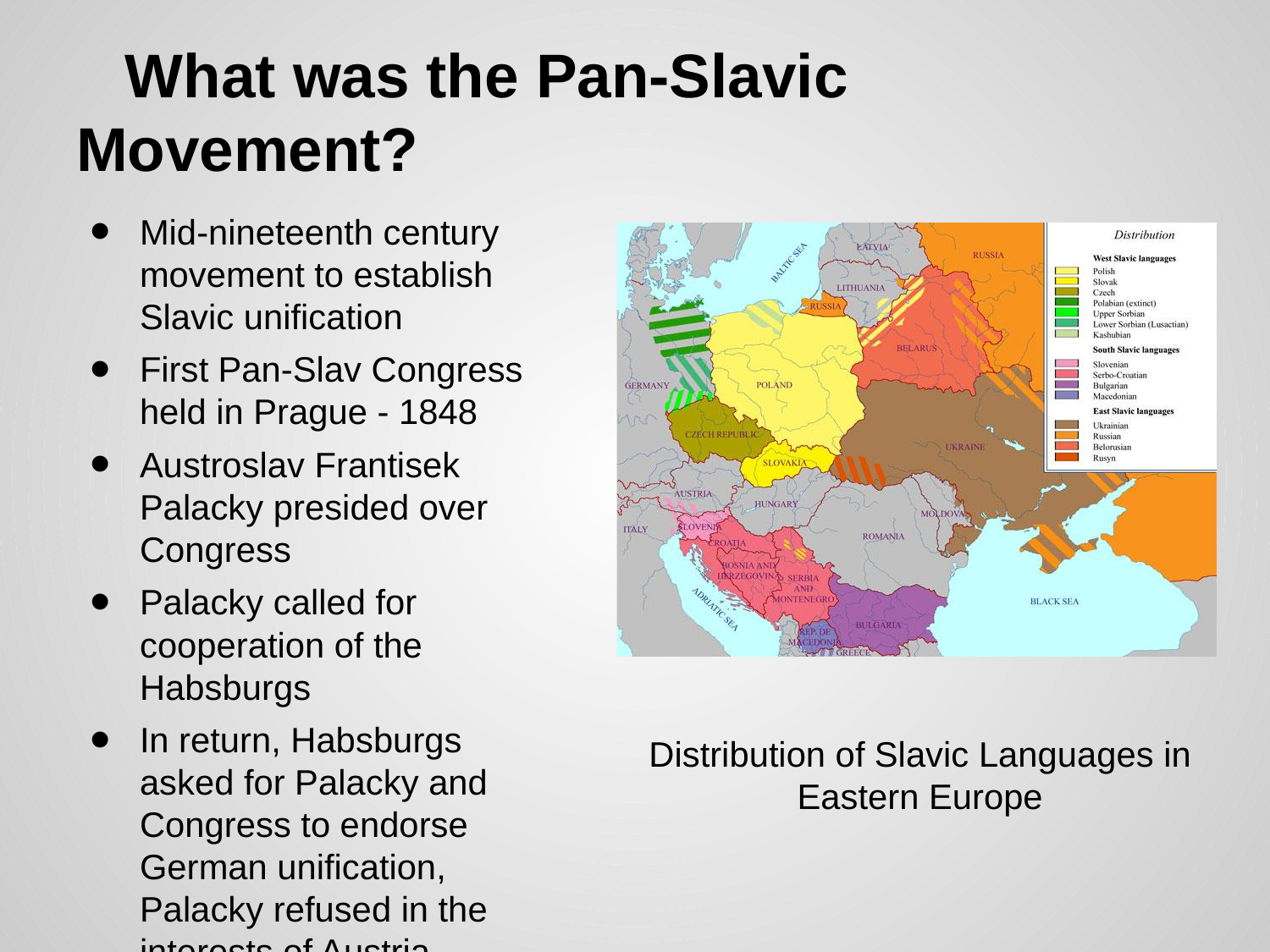

# What was the Pan-Slavic Movement?
Mid-nineteenth century movement to establish Slavic unification
First Pan-Slav Congress held in Prague - 1848
Austroslav Frantisek Palacky presided over Congress
Palacky called for cooperation of the Habsburgs
In return, Habsburgs asked for Palacky and Congress to endorse German unification, Palacky refused in the interests of Austria

Distribution of Slavic Languages in Eastern Europe